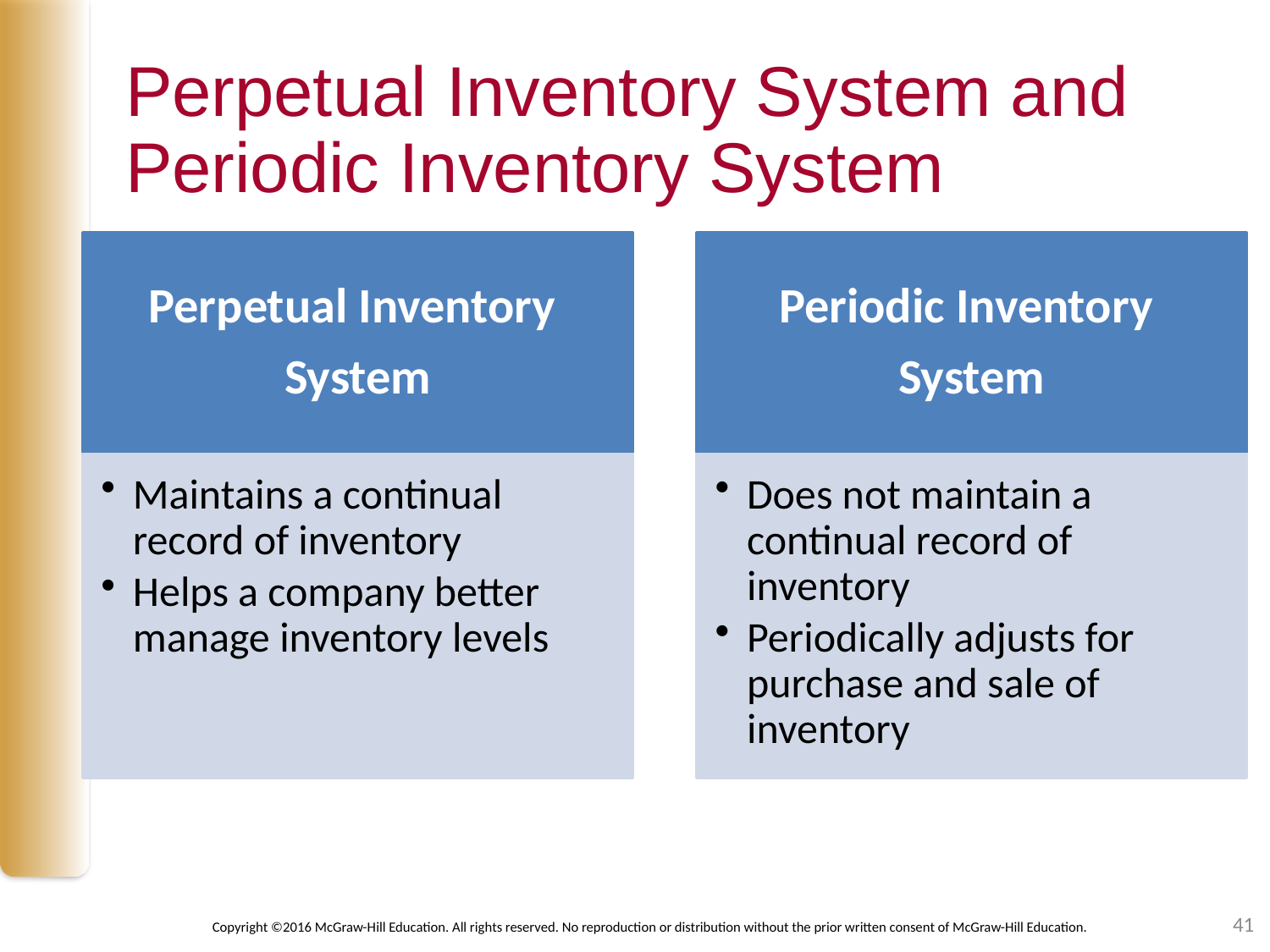

# Perpetual Inventory System and Periodic Inventory System
Perpetual Inventory
System
Periodic Inventory
System
Maintains a continual record of inventory
Helps a company better manage inventory levels
Does not maintain a continual record of inventory
Periodically adjusts for purchase and sale of inventory
41
Copyright ©2016 McGraw-Hill Education. All rights reserved. No reproduction or distribution without the prior written consent of McGraw-Hill Education.